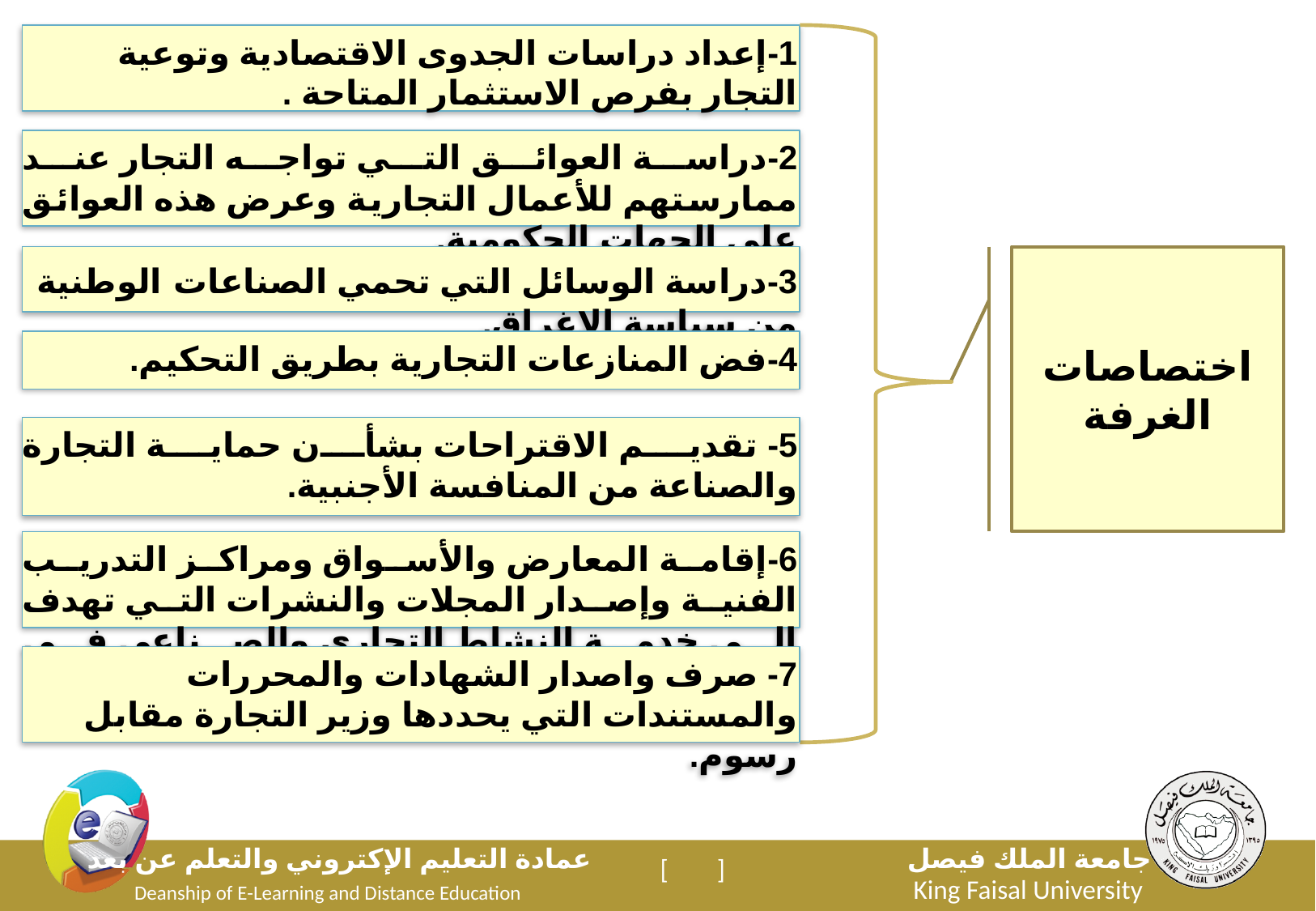

1-إعداد دراسات الجدوى الاقتصادية وتوعية التجار بفرص الاستثمار المتاحة .

2-دراسة العوائق التي تواجه التجار عند ممارستهم للأعمال التجارية وعرض هذه العوائق علي الجهات الحكومية.
3-دراسة الوسائل التي تحمي الصناعات الوطنية من سياسة الإغراق.
اختصاصات الغرفة
4-فض المنازعات التجارية بطريق التحكيم.
5- تقديم الاقتراحات بشأن حماية التجارة والصناعة من المنافسة الأجنبية.
6-إقامة المعارض والأسواق ومراكز التدريب الفنية وإصدار المجلات والنشرات التي تهدف إلي خدمة النشاط التجاري والصناعي في المملكة.
7- صرف واصدار الشهادات والمحررات والمستندات التي يحددها وزير التجارة مقابل رسوم.